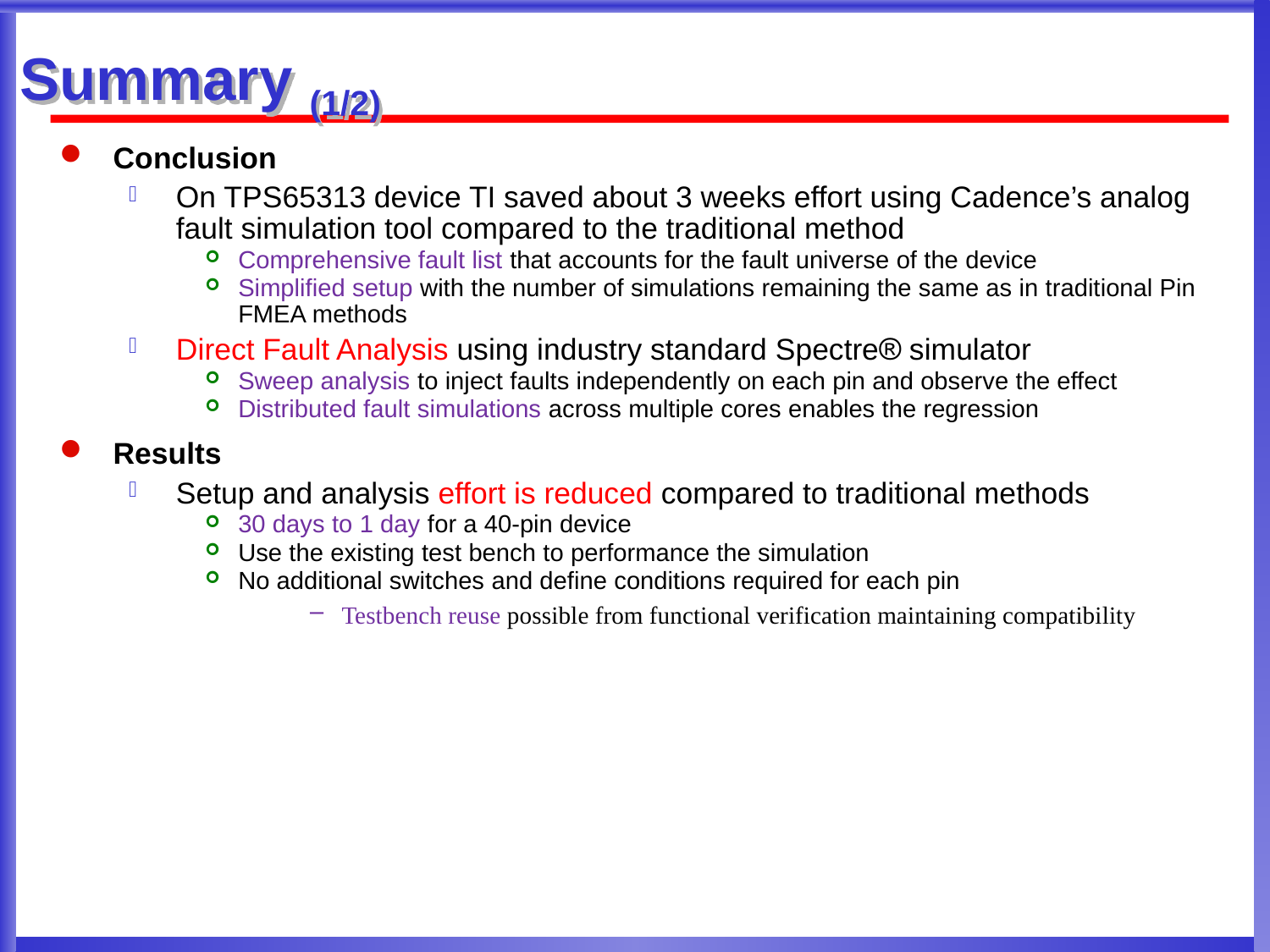

# Summary (1/2)
Conclusion
On TPS65313 device TI saved about 3 weeks effort using Cadence’s analog fault simulation tool compared to the traditional method
Comprehensive fault list that accounts for the fault universe of the device
Simplified setup with the number of simulations remaining the same as in traditional Pin FMEA methods
Direct Fault Analysis using industry standard Spectre® simulator
Sweep analysis to inject faults independently on each pin and observe the effect
Distributed fault simulations across multiple cores enables the regression
Results
Setup and analysis effort is reduced compared to traditional methods
30 days to 1 day for a 40-pin device
Use the existing test bench to performance the simulation
No additional switches and define conditions required for each pin
Testbench reuse possible from functional verification maintaining compatibility